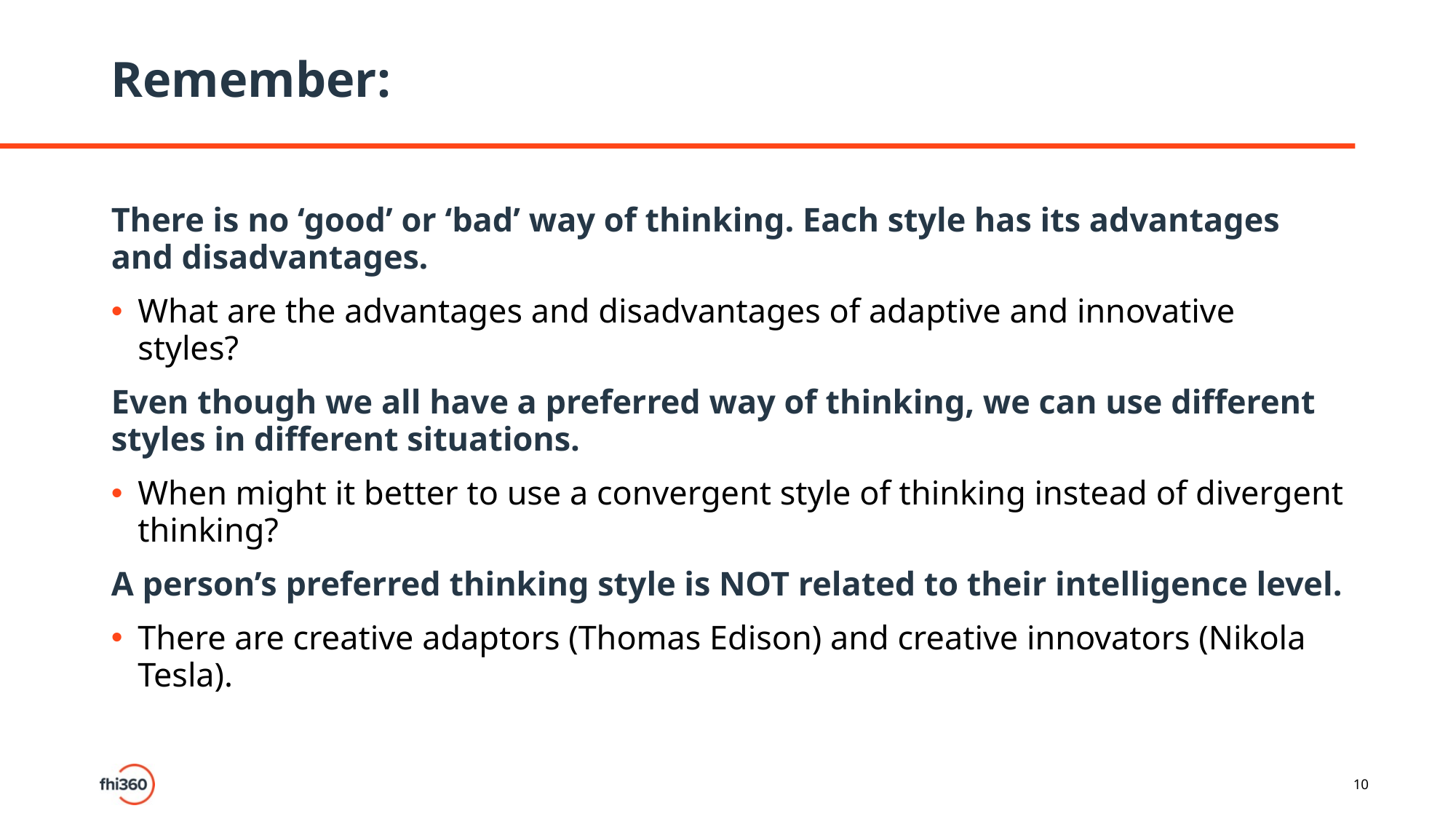

# Remember:
There is no ‘good’ or ‘bad’ way of thinking. Each style has its advantages and disadvantages.
What are the advantages and disadvantages of adaptive and innovative styles?
Even though we all have a preferred way of thinking, we can use different styles in different situations.
When might it better to use a convergent style of thinking instead of divergent thinking?
A person’s preferred thinking style is NOT related to their intelligence level.
There are creative adaptors (Thomas Edison) and creative innovators (Nikola Tesla).